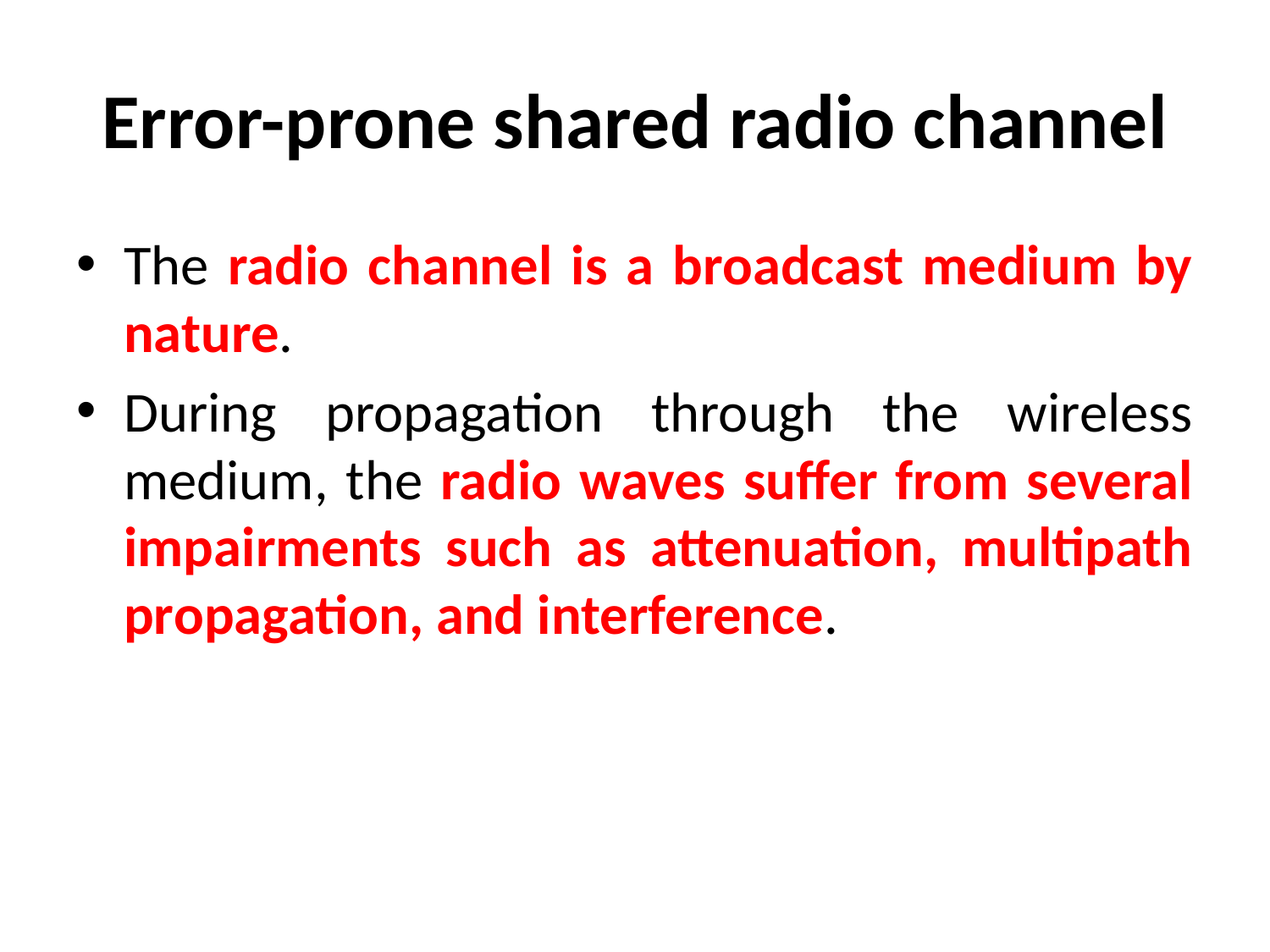

# Error-prone shared radio channel
The radio channel is a broadcast medium by nature.
During propagation through the wireless medium, the radio waves suffer from several impairments such as attenuation, multipath propagation, and interference.